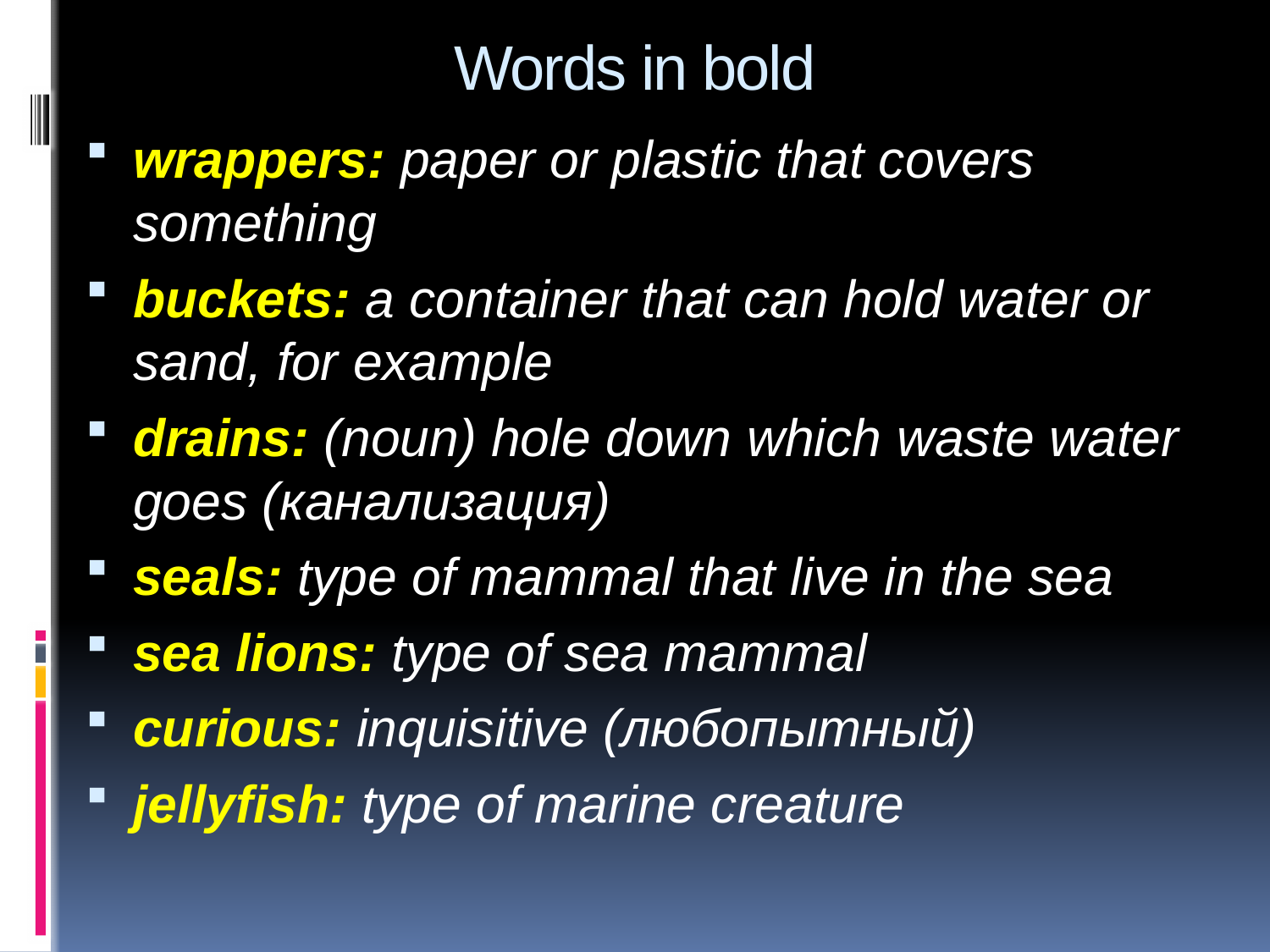

# Words in bold
wrappers: paper or plastic that covers something
buckets: a container that can hold water or sand, for example
drains: (noun) hole down which waste water goes (канализация)
seals: type of mammal that live in the sea
sea lions: type of sea mammal
curious: inquisitive (любопытный)
jellyfish: type of marine creature